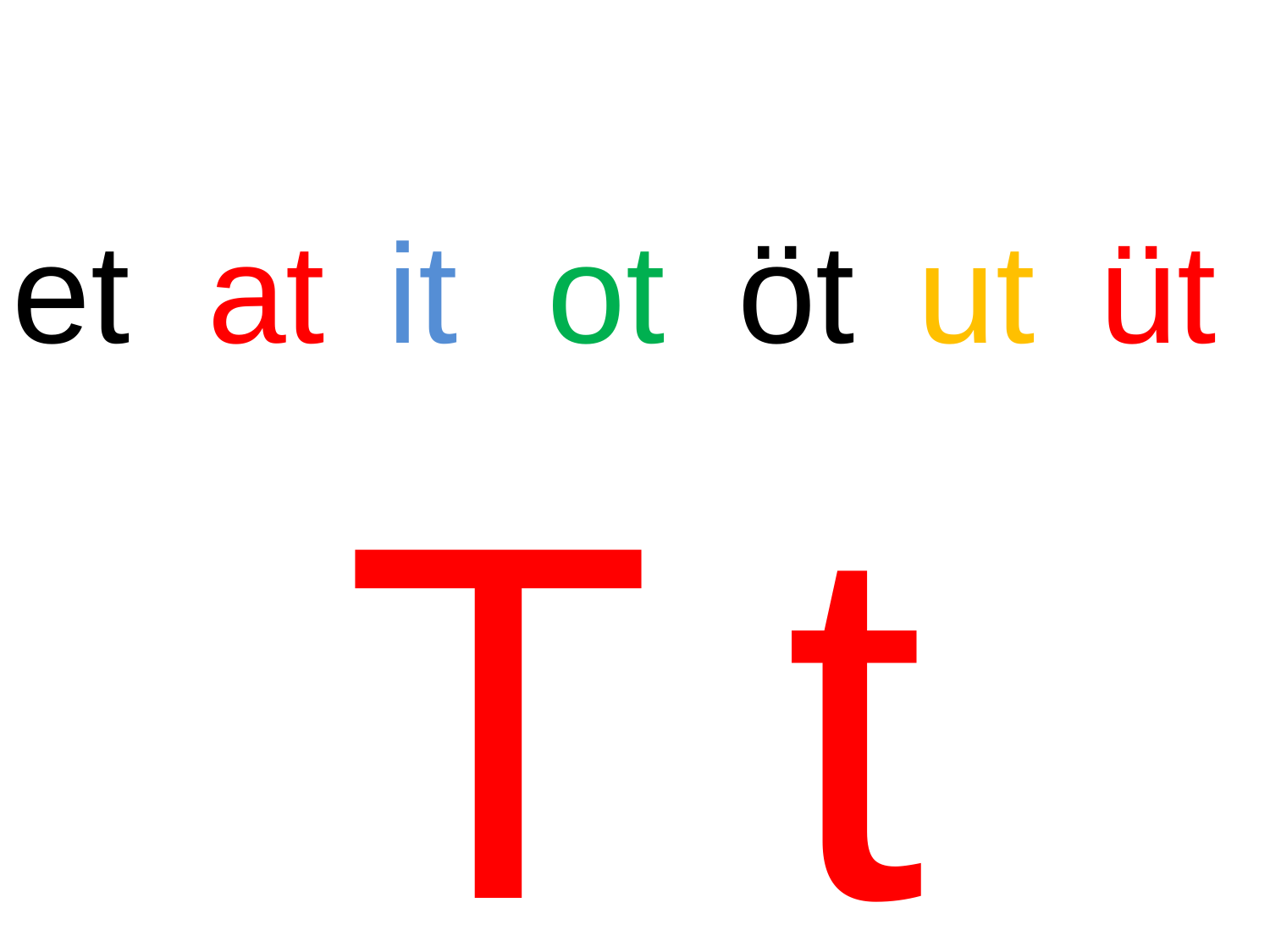

et
at

it
ot
öt
ut
üt
T t